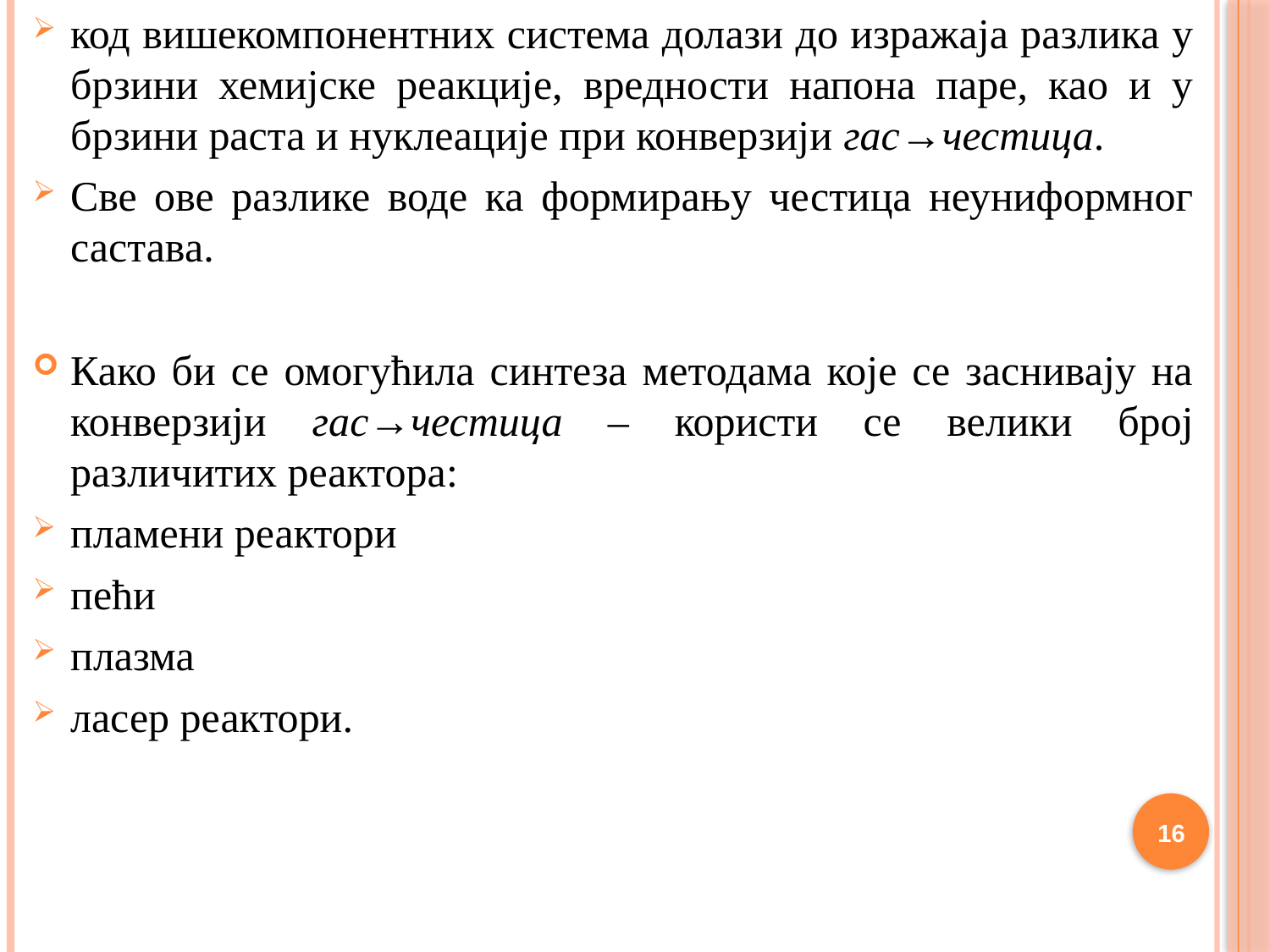

код вишекомпонентних система долази до изражаја разлика у брзини хемијске реакције, вредности напона паре, као и у брзини раста и нуклеације при конверзији гас→честица.
Све ове разлике воде ка формирању честица неуниформног састава.

Како би се омогућила синтеза методама које се заснивају на конверзији гас→честица – користи се велики број различитих реактора:
пламени реактори
пећи
плазма
ласер реактори.
16